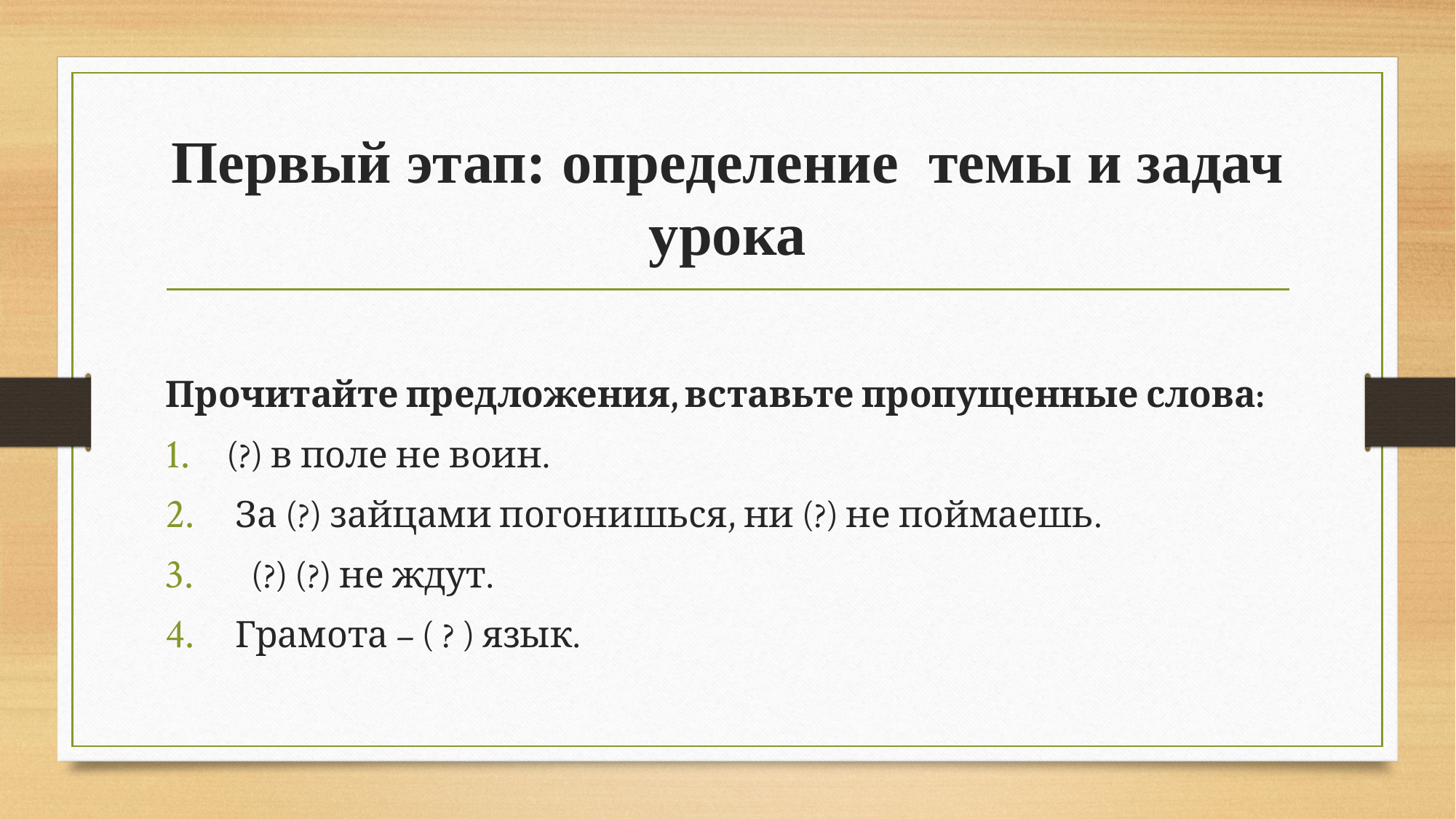

# Первый этап: определение  темы и задач урока

Прочитайте предложения, вставьте пропущенные слова:
(?) в поле не воин.
 За (?) зайцами погонишься, ни (?) не поймаешь.
   (?) (?) не ждут.
 Грамота – ( ? ) язык.